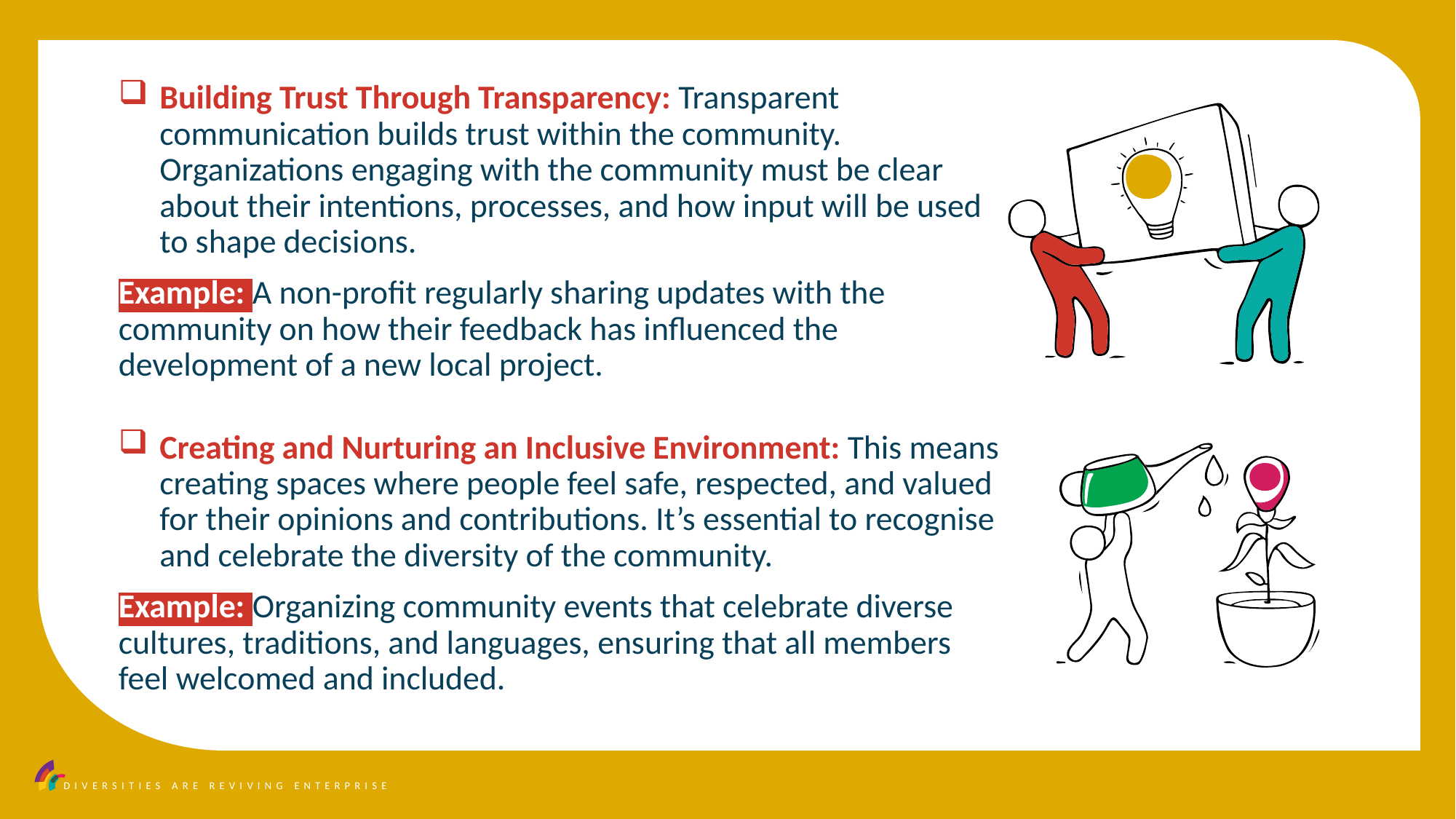

Building Trust Through Transparency: Transparent communication builds trust within the community. Organizations engaging with the community must be clear about their intentions, processes, and how input will be used to shape decisions.
Example: A non-profit regularly sharing updates with the community on how their feedback has influenced the development of a new local project.

Creating and Nurturing an Inclusive Environment: This means creating spaces where people feel safe, respected, and valued for their opinions and contributions. It’s essential to recognise and celebrate the diversity of the community.
Example: Organizing community events that celebrate diverse cultures, traditions, and languages, ensuring that all members feel welcomed and included.